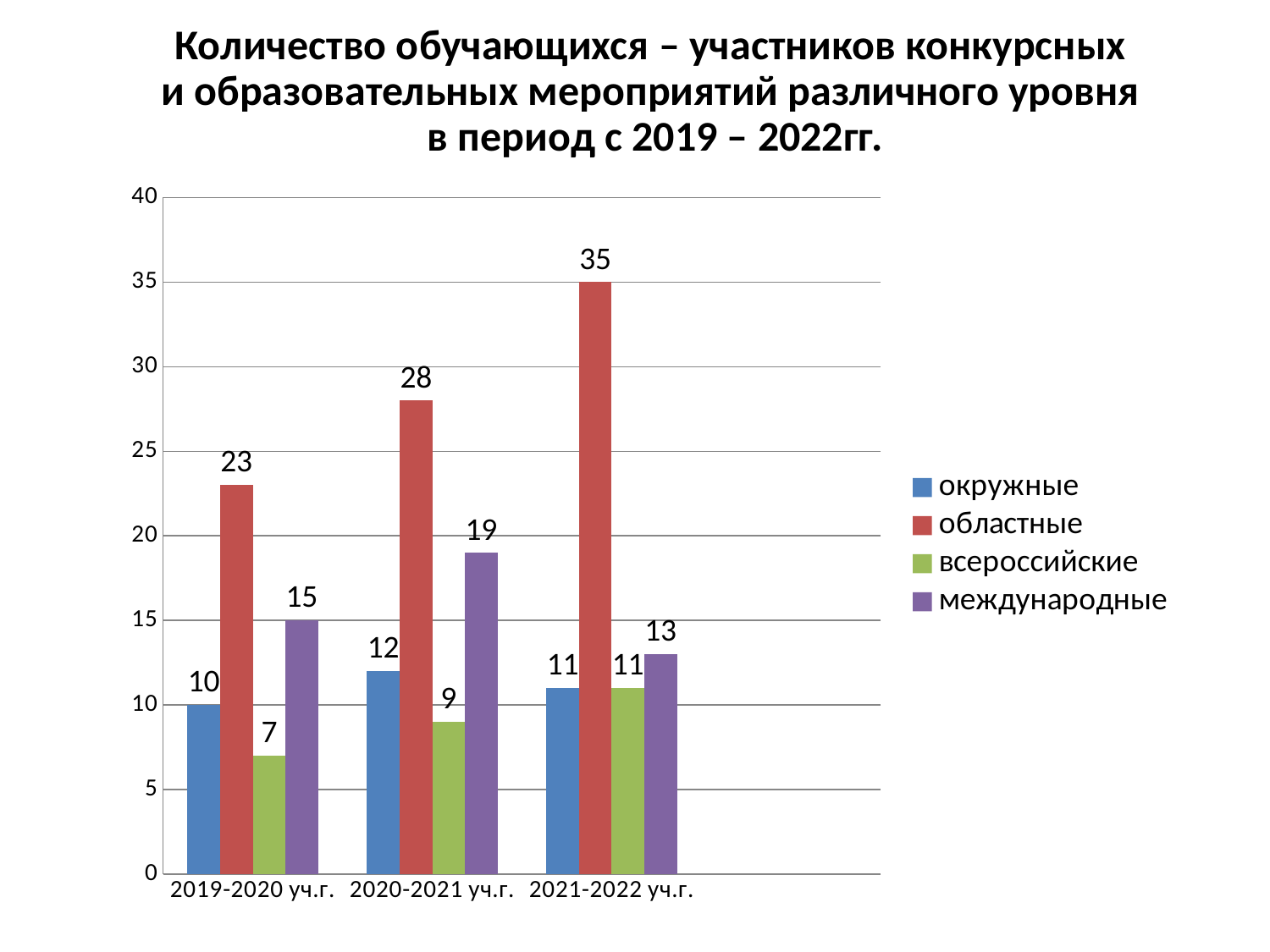

Количество обучающихся – участников конкурсных
и образовательных мероприятий различного уровня
в период с 2019 – 2022гг.

### Chart

| Category | окружные | областные | всероссийские | международные |
|---|---|---|---|---|
| 2019-2020 уч.г. | 10.0 | 23.0 | 7.0 | 15.0 |
| 2020-2021 уч.г. | 12.0 | 28.0 | 9.0 | 19.0 |
| 2021-2022 уч.г. | 11.0 | 35.0 | 11.0 | 13.0 |